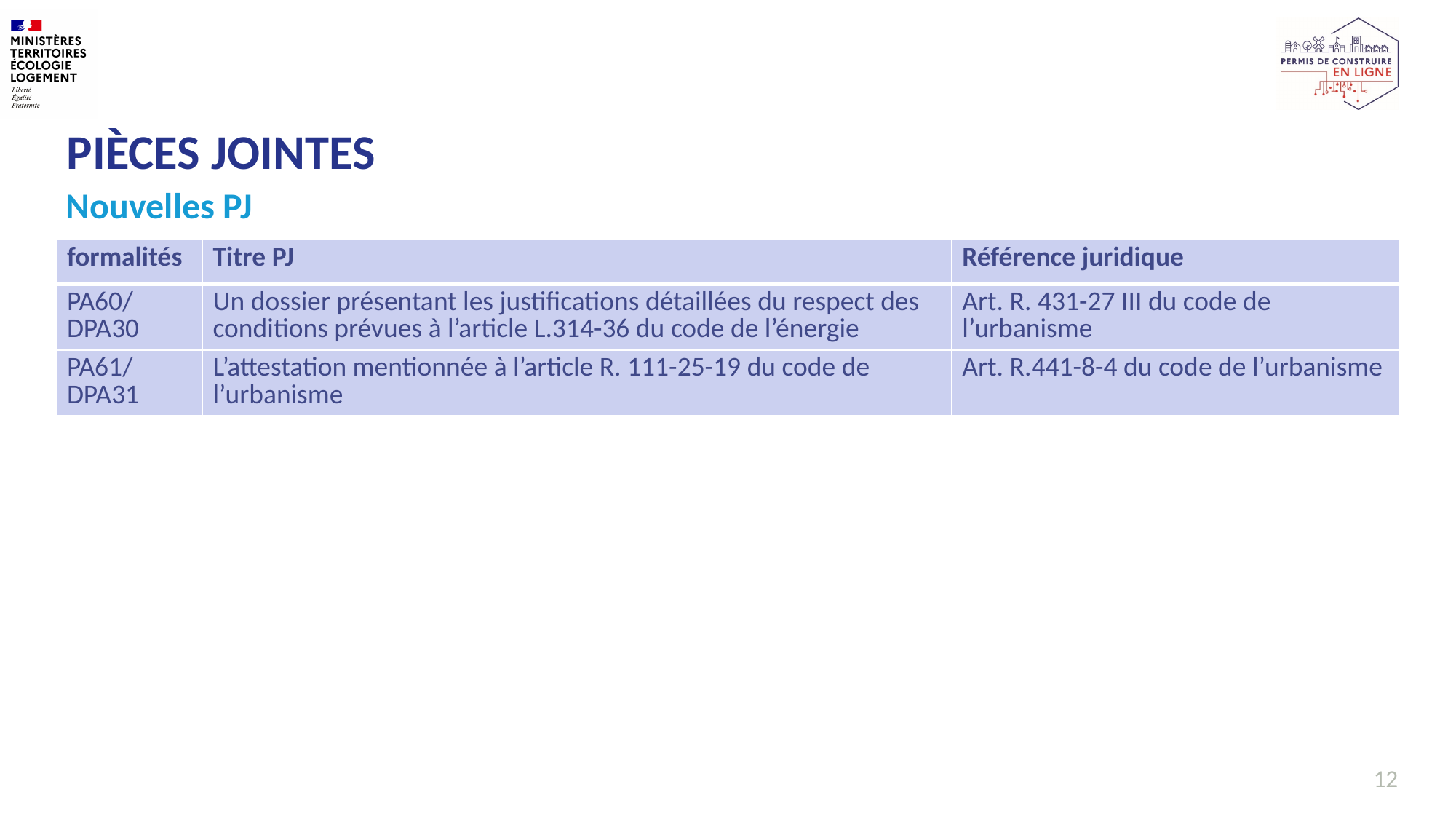

# Pièces jointes
Nouvelles PJ
| formalités | Titre PJ | Référence juridique |
| --- | --- | --- |
| PA60/DPA30 | Un dossier présentant les justifications détaillées du respect des conditions prévues à l’article L.314-36 du code de l’énergie | Art. R. 431-27 III du code de l’urbanisme |
| PA61/DPA31 | L’attestation mentionnée à l’article R. 111-25-19 du code de l’urbanisme | Art. R.441-8-4 du code de l’urbanisme |
12